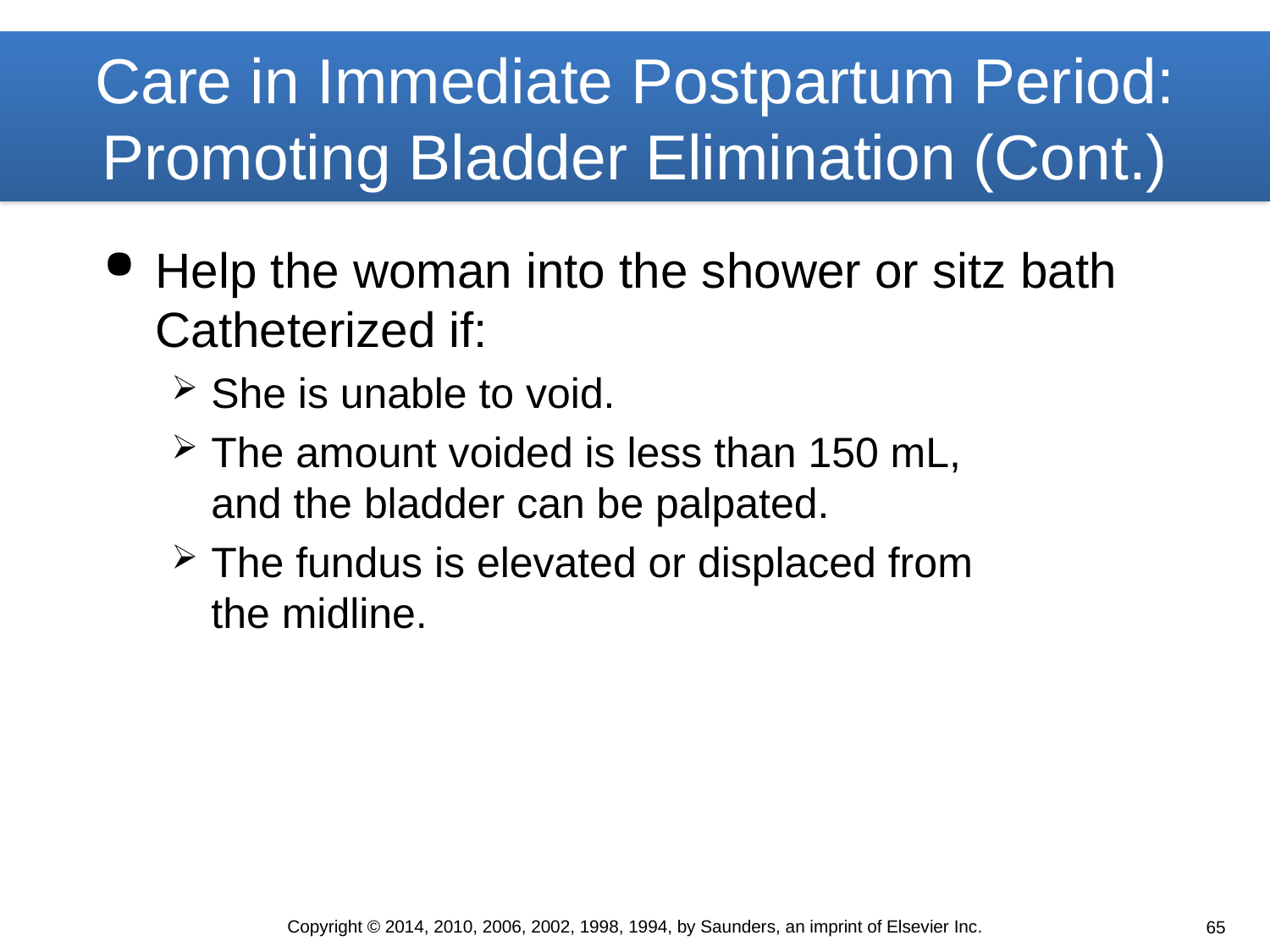

# Care in Immediate Postpartum Period: Promoting Bladder Elimination (Cont.)
Help the woman into the shower or sitz bath Catheterized if:
She is unable to void.
The amount voided is less than 150 mL,
and the bladder can be palpated.
The fundus is elevated or displaced from
the midline.
Copyright © 2014, 2010, 2006, 2002, 1998, 1994, by Saunders, an imprint of Elsevier Inc.
65